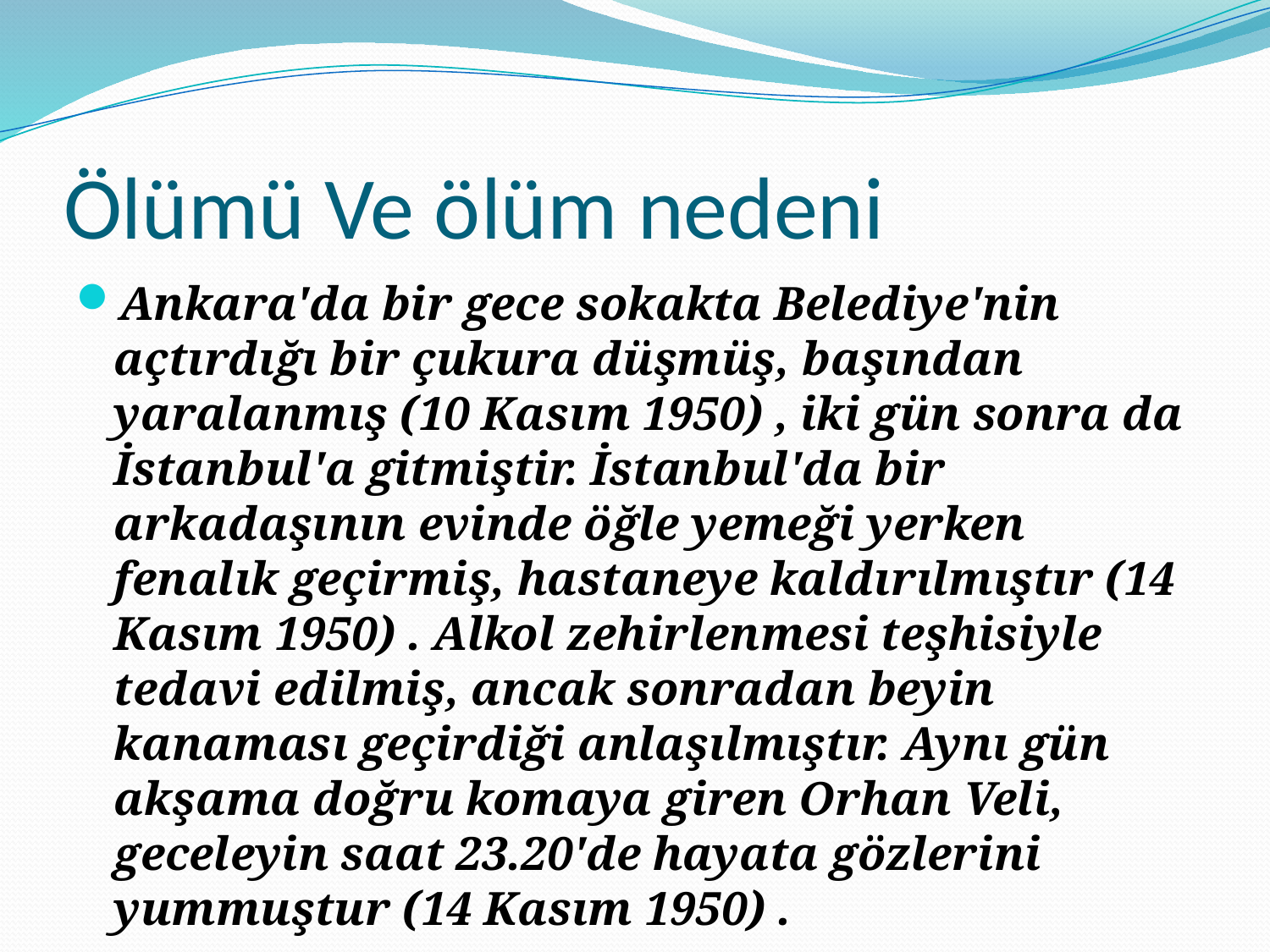

# Ölümü Ve ölüm nedeni
Ankara'da bir gece sokakta Belediye'nin açtırdığı bir çukura düşmüş, başından yaralanmış (10 Kasım 1950) , iki gün sonra da İstanbul'a gitmiştir. İstanbul'da bir arkadaşının evinde öğle yemeği yerken fenalık geçirmiş, hastaneye kaldırılmıştır (14 Kasım 1950) . Alkol zehirlenmesi teşhisiyle tedavi edilmiş, ancak sonradan beyin kanaması geçirdiği anlaşılmıştır. Aynı gün akşama doğru komaya giren Orhan Veli, geceleyin saat 23.20'de hayata gözlerini yummuştur (14 Kasım 1950) .